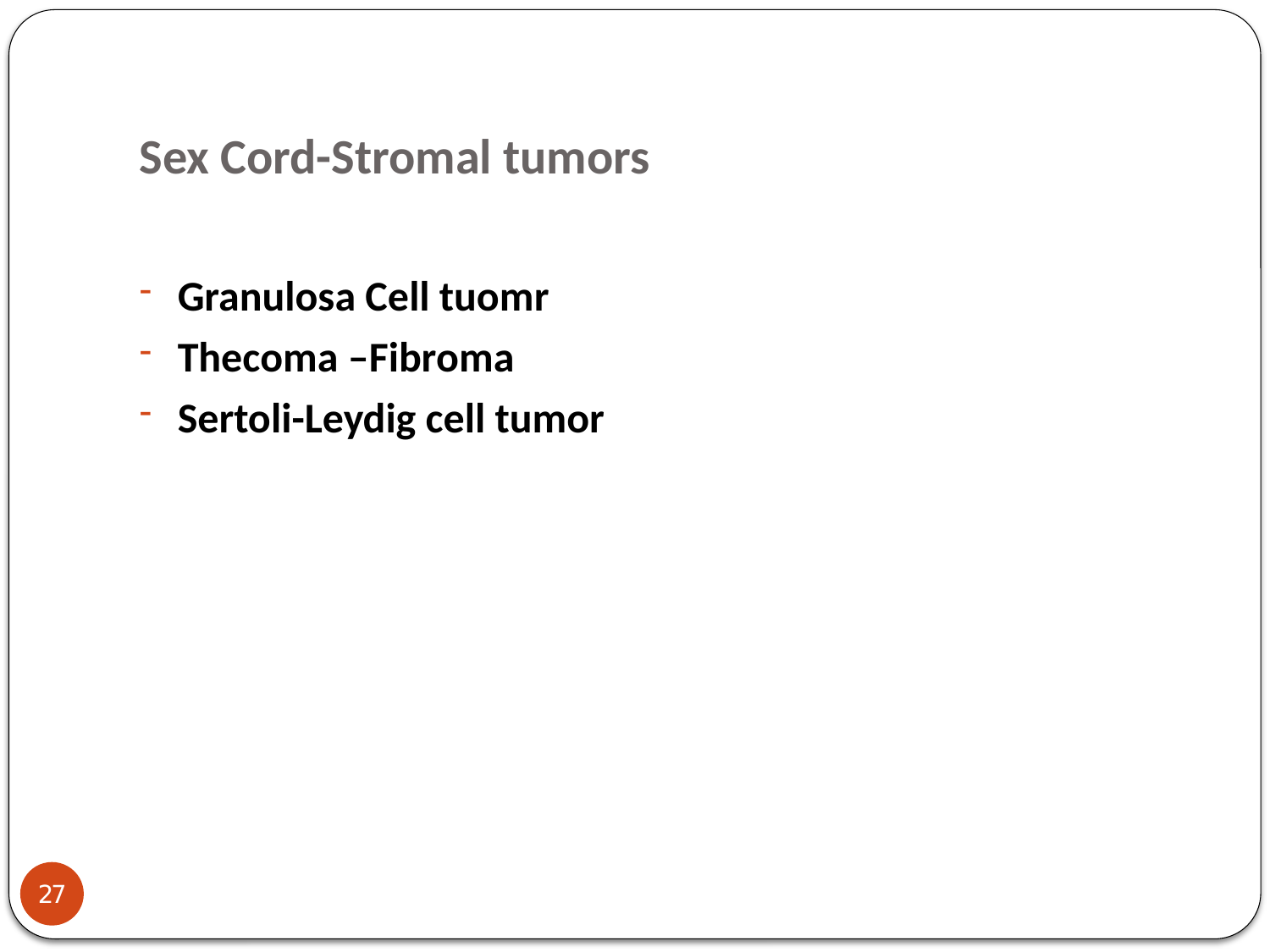

# Sex Cord-Stromal tumors

Granulosa Cell tuomr
Thecoma –Fibroma
Sertoli-Leydig cell tumor
27